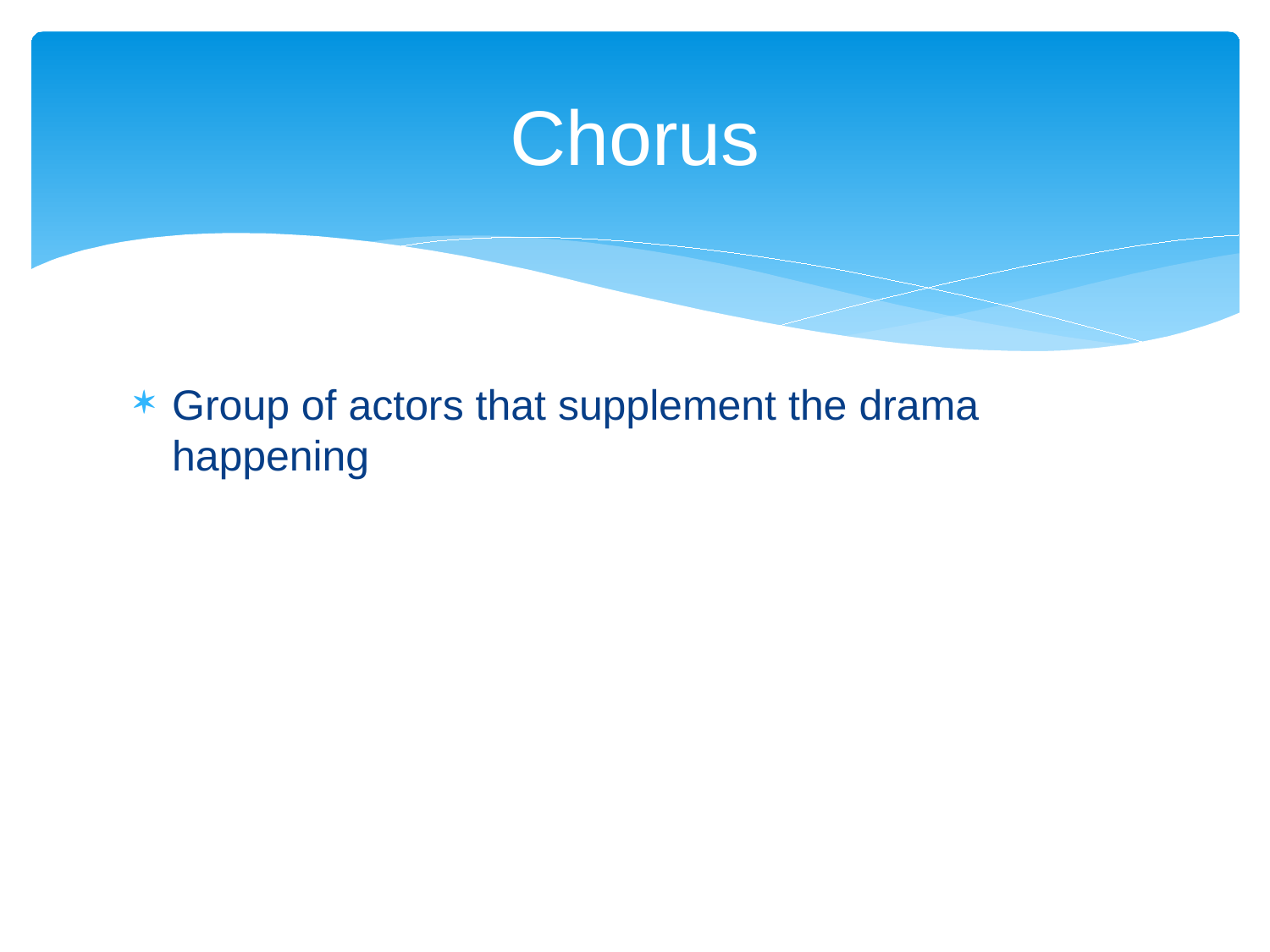

# Chorus
Group of actors that supplement the drama happening